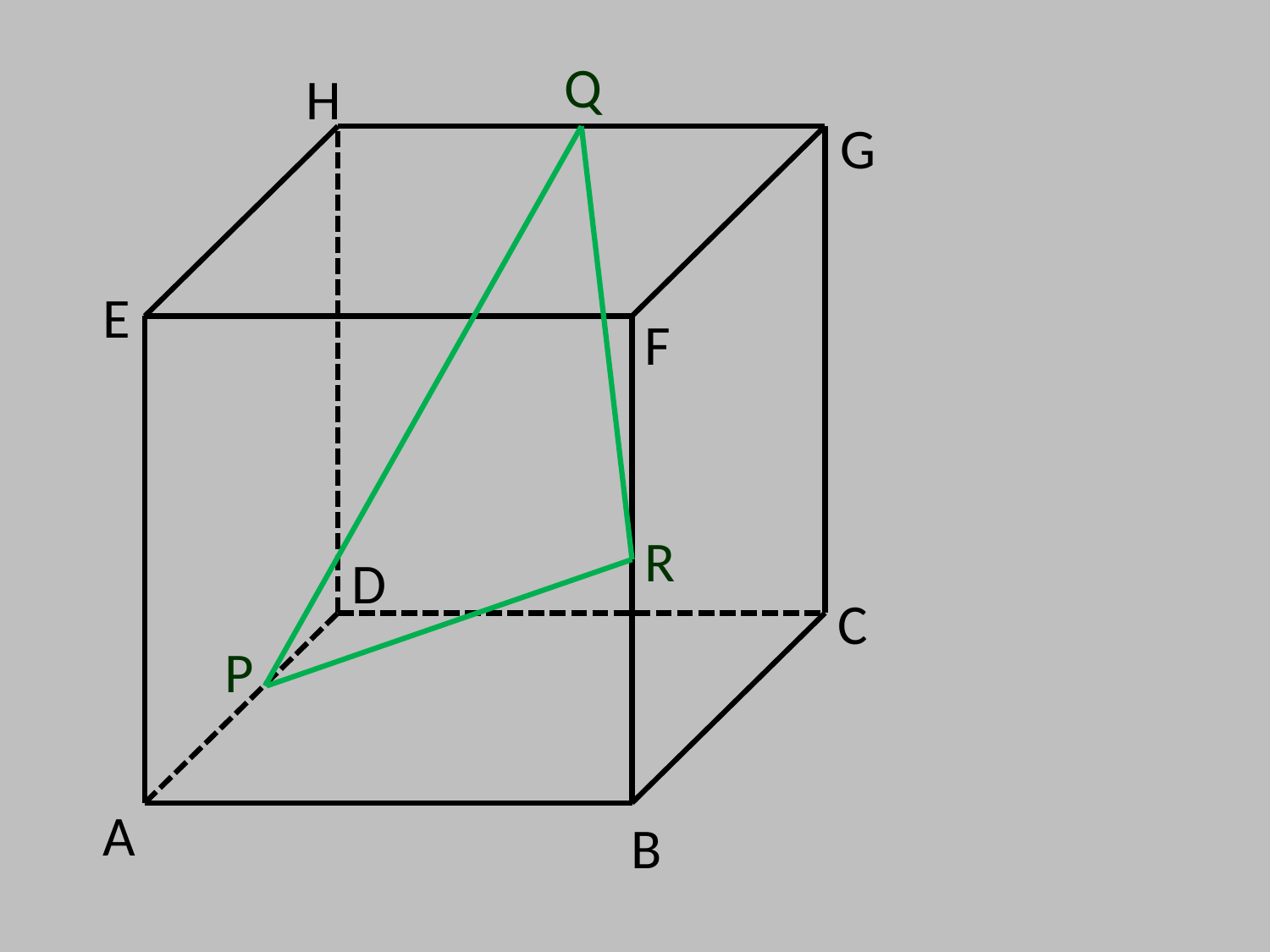

Q
H
G
E
F
R
D
C
P
A
B